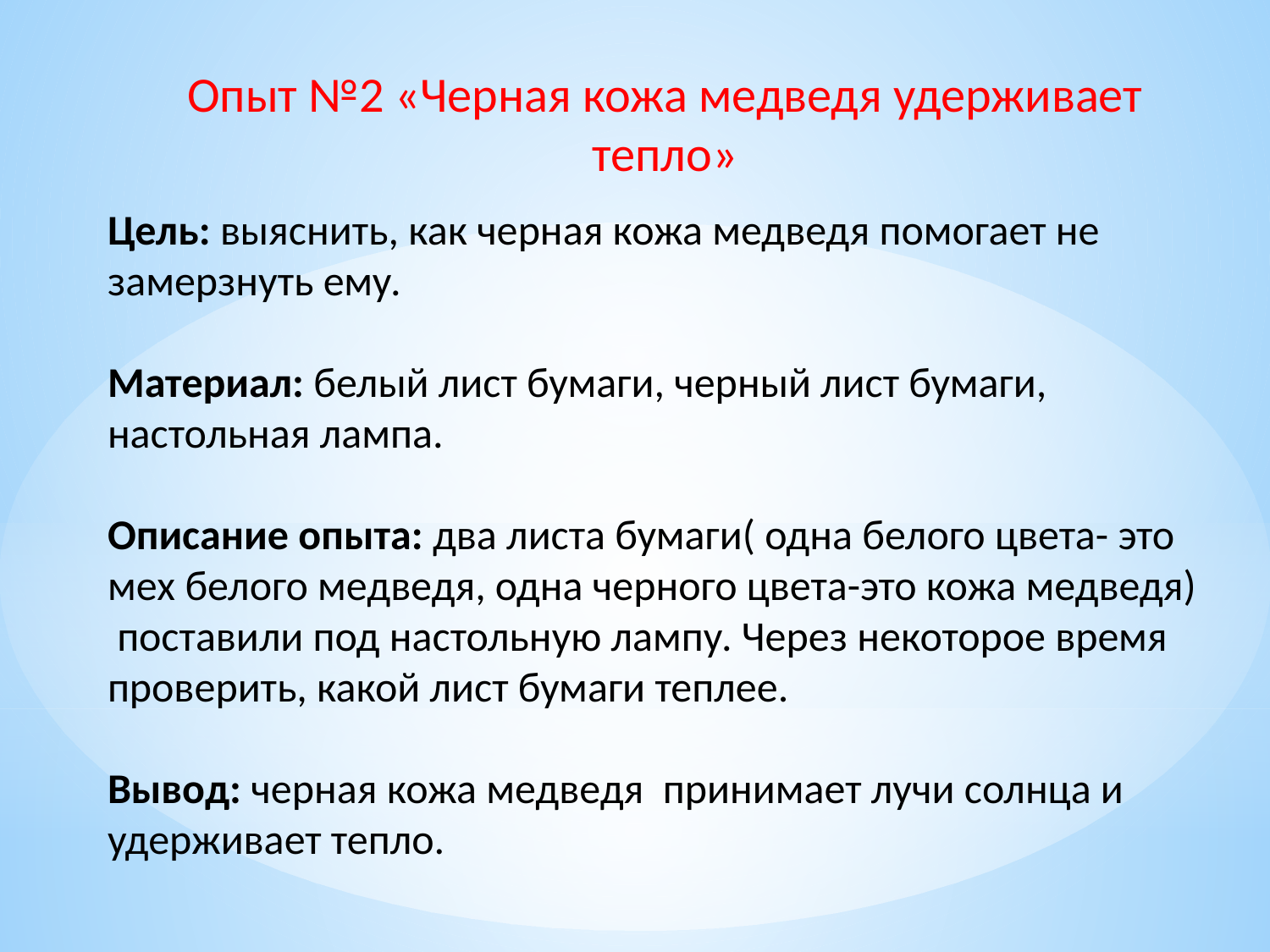

# Опыт №2 «Черная кожа медведя удерживает тепло»
Цель: выяснить, как черная кожа медведя помогает не замерзнуть ему.
Материал: белый лист бумаги, черный лист бумаги, настольная лампа.
Описание опыта: два листа бумаги( одна белого цвета- это мех белого медведя, одна черного цвета-это кожа медведя)  поставили под настольную лампу. Через некоторое время проверить, какой лист бумаги теплее.
Вывод: черная кожа медведя  принимает лучи солнца и удерживает тепло.